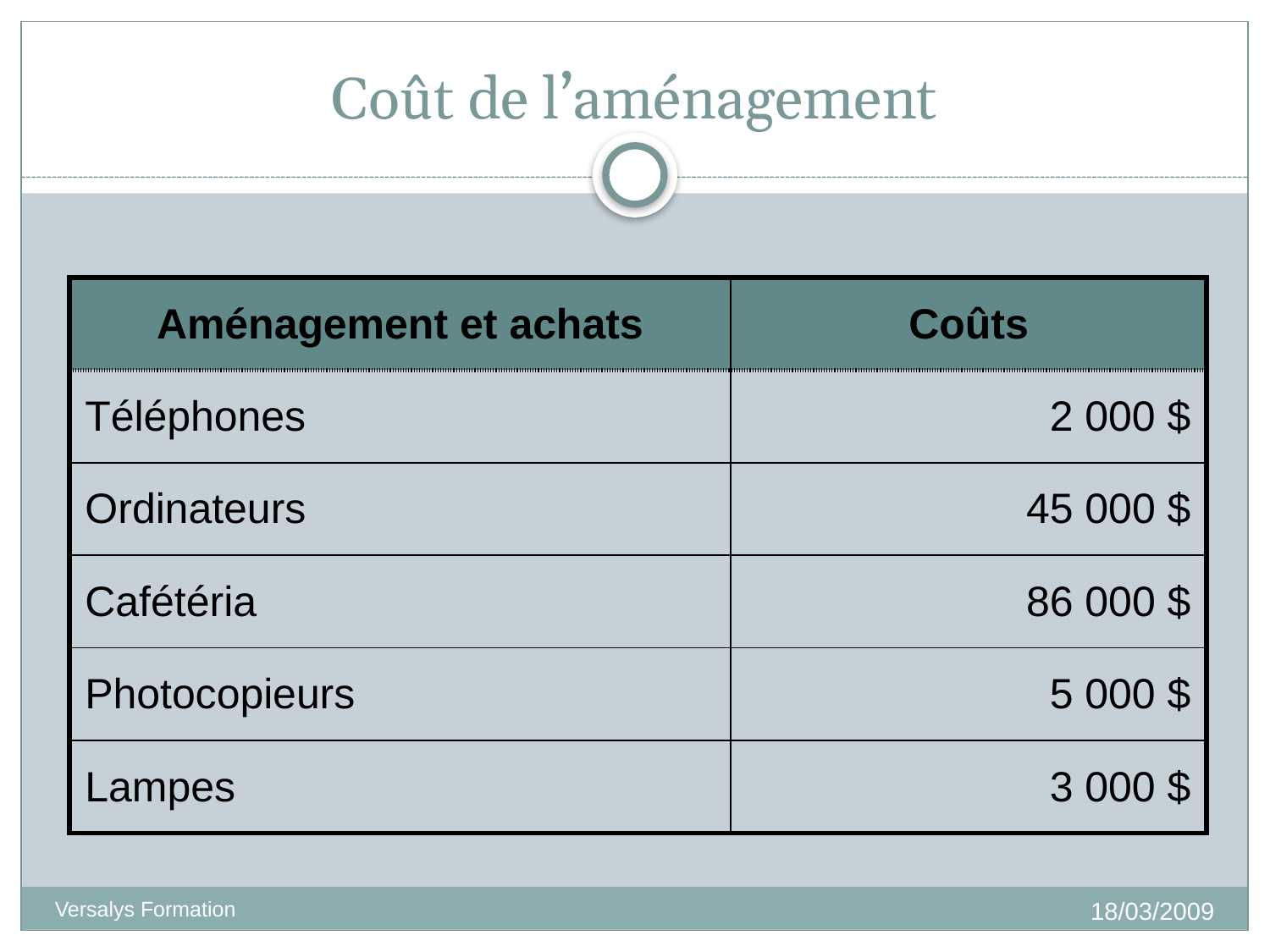

# Coût de l’aménagement
| Aménagement et achats | Coûts |
| --- | --- |
| Téléphones | 2 000 $ |
| Ordinateurs | 45 000 $ |
| Cafétéria | 86 000 $ |
| Photocopieurs | 5 000 $ |
| Lampes | 3 000 $ |
18/03/2009
Versalys Formation